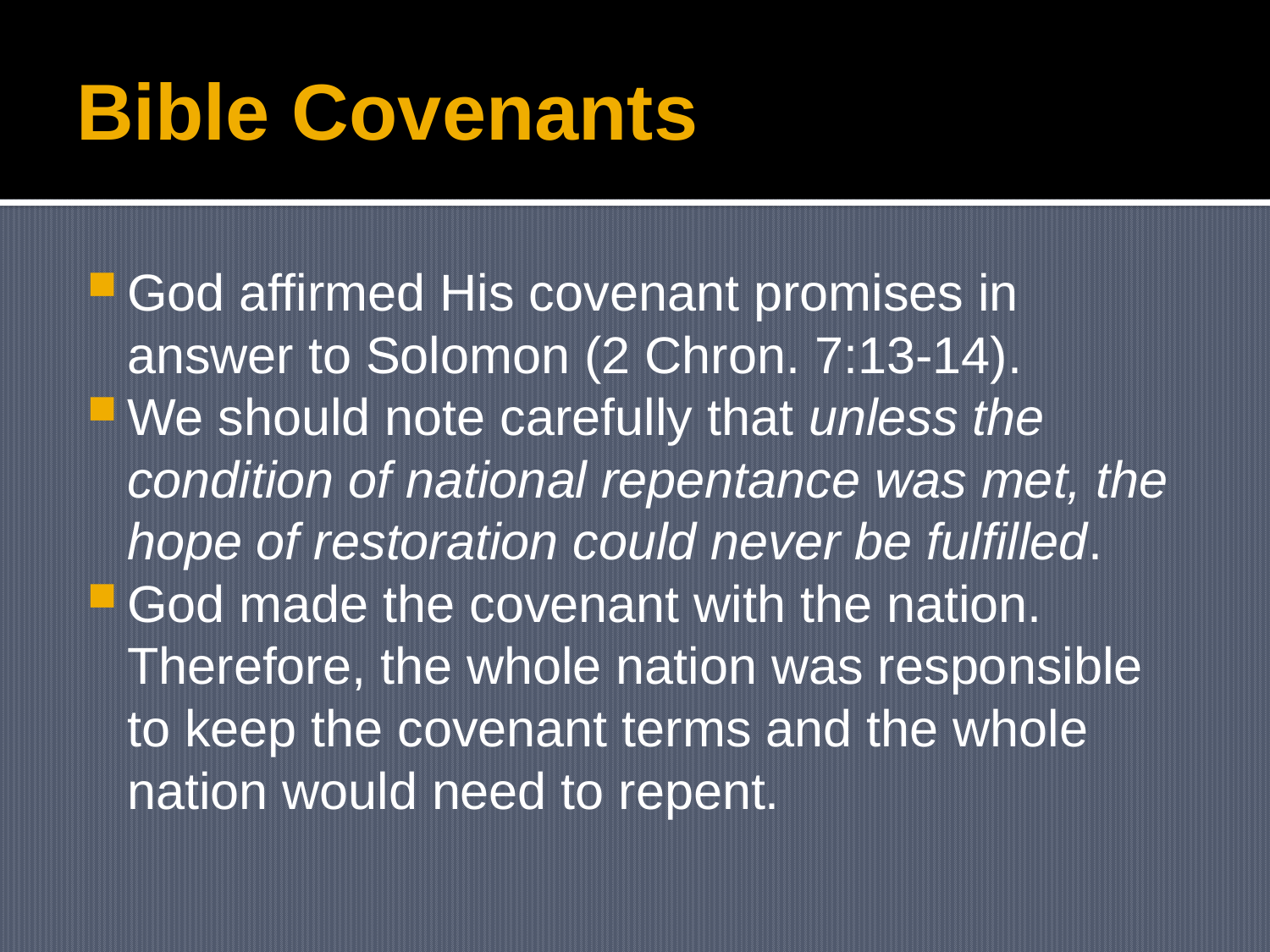

# Bible Covenants
God affirmed His covenant promises in answer to Solomon (2 Chron. 7:13-14).
We should note carefully that unless the condition of national repentance was met, the hope of restoration could never be fulfilled.
God made the covenant with the nation.  Therefore, the whole nation was responsible to keep the covenant terms and the whole nation would need to repent.